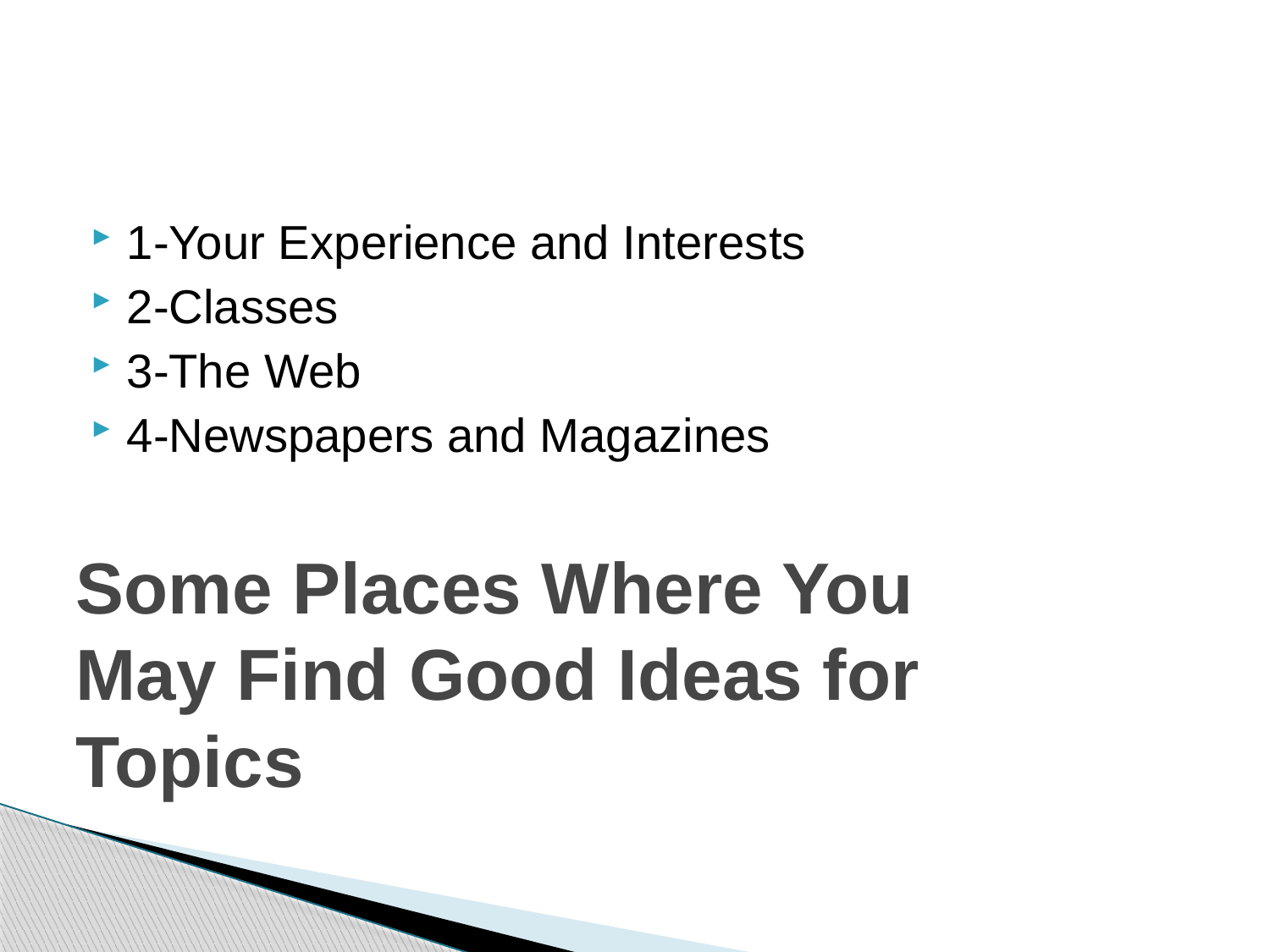

1-Your Experience and Interests
2-Classes
3-The Web
4-Newspapers and Magazines
# Some Places Where You May Find Good Ideas for Topics